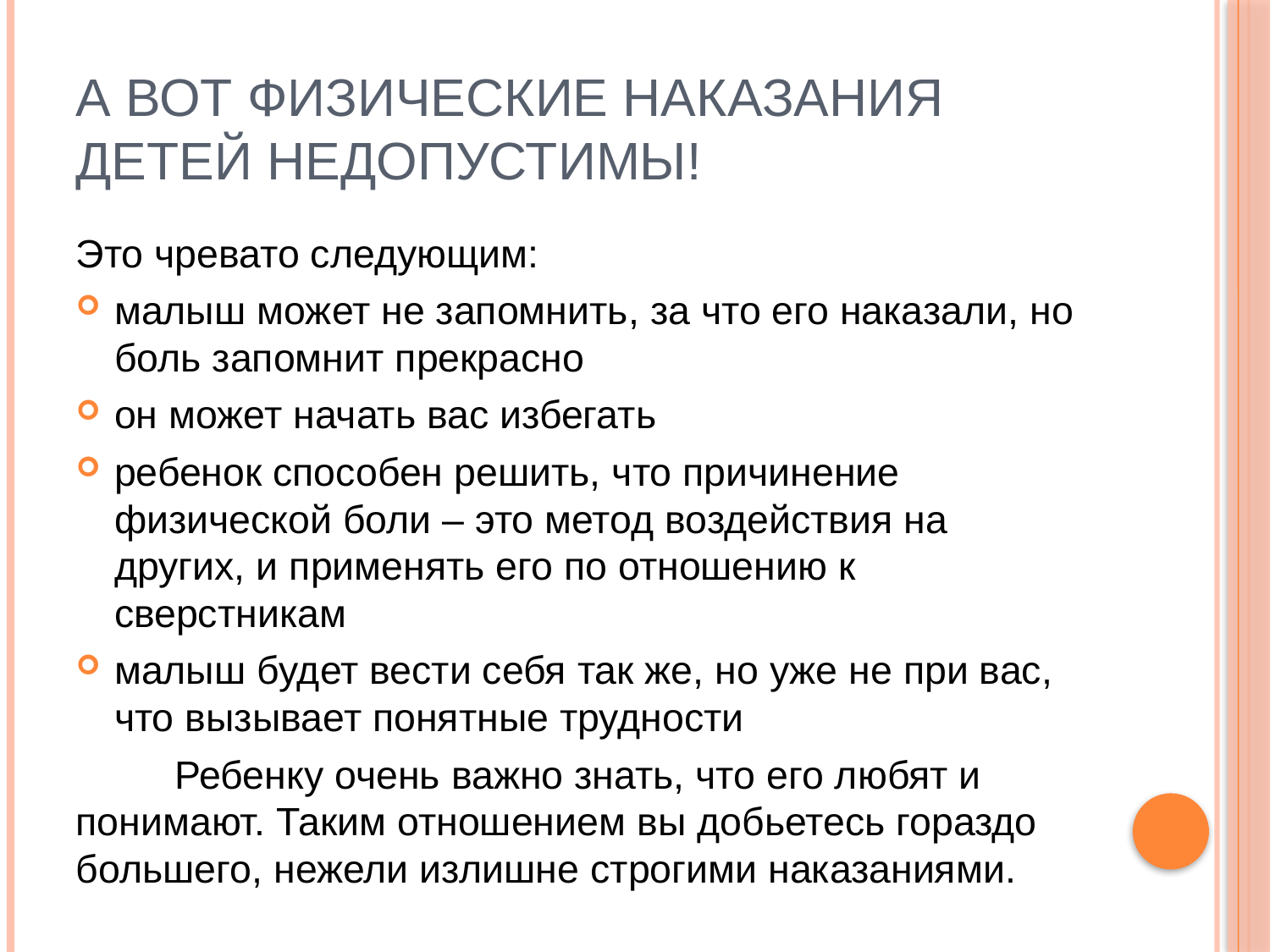

# А вот физические наказания детей недопустимы!
Это чревато следующим:
малыш может не запомнить, за что его наказали, но боль запомнит прекрасно
он может начать вас избегать
ребенок способен решить, что причинение физической боли – это метод воздействия на других, и применять его по отношению к сверстникам
малыш будет вести себя так же, но уже не при вас, что вызывает понятные трудности
         Ребенку очень важно знать, что его любят и понимают. Таким отношением вы добьетесь гораздо большего, нежели излишне строгими наказаниями.